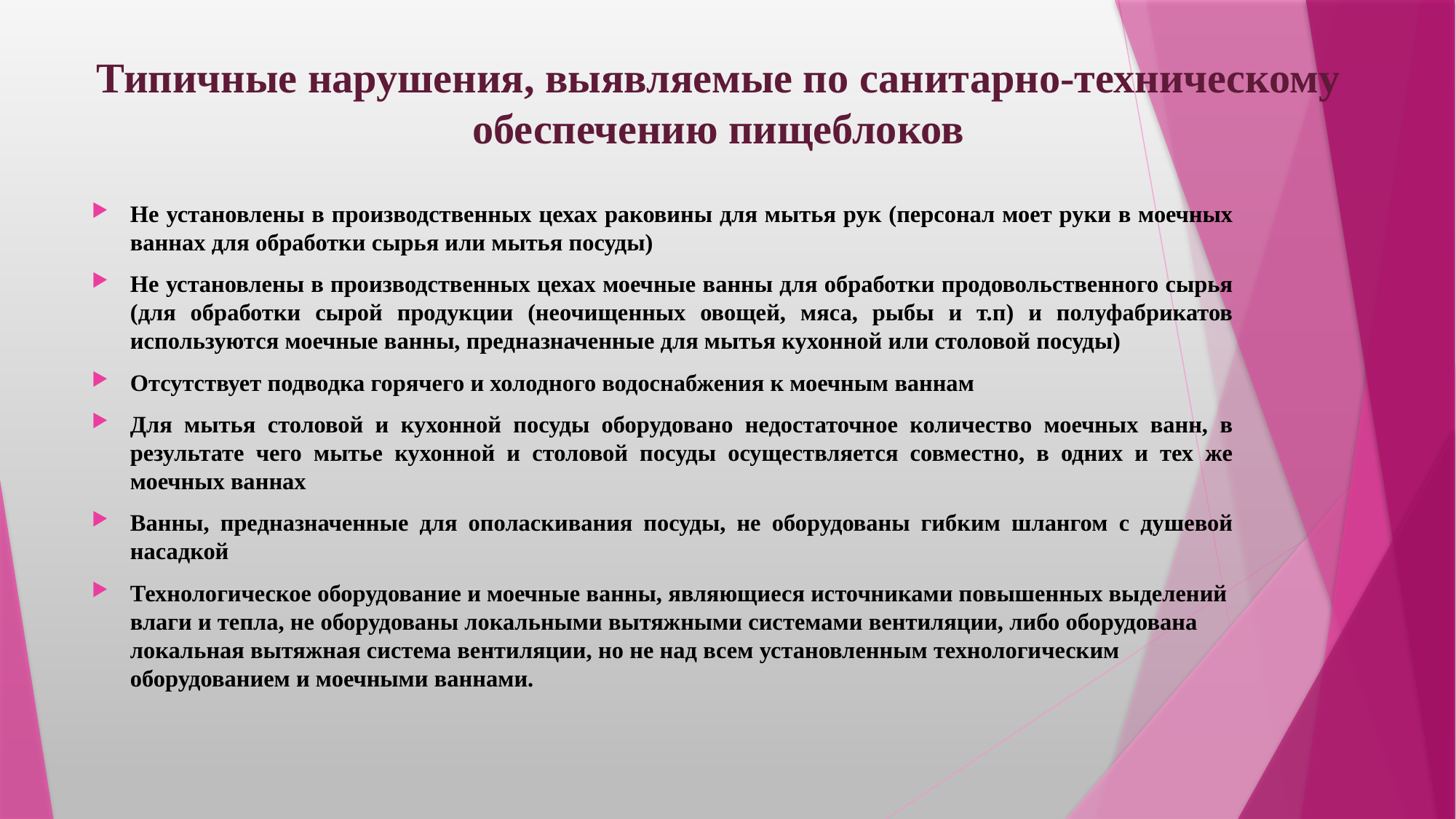

# Типичные нарушения, выявляемые по санитарно-техническому обеспечению пищеблоков
Не установлены в производственных цехах раковины для мытья рук (персонал моет руки в моечных ваннах для обработки сырья или мытья посуды)
Не установлены в производственных цехах моечные ванны для обработки продовольственного сырья (для обработки сырой продукции (неочищенных овощей, мяса, рыбы и т.п) и полуфабрикатов используются моечные ванны, предназначенные для мытья кухонной или столовой посуды)
Отсутствует подводка горячего и холодного водоснабжения к моечным ваннам
Для мытья столовой и кухонной посуды оборудовано недостаточное количество моечных ванн, в результате чего мытье кухонной и столовой посуды осуществляется совместно, в одних и тех же моечных ваннах
Ванны, предназначенные для ополаскивания посуды, не оборудованы гибким шлангом с душевой насадкой
Технологическое оборудование и моечные ванны, являющиеся источниками повышенных выделений влаги и тепла, не оборудованы локальными вытяжными системами вентиляции, либо оборудована локальная вытяжная система вентиляции, но не над всем установленным технологическим оборудованием и моечными ваннами.